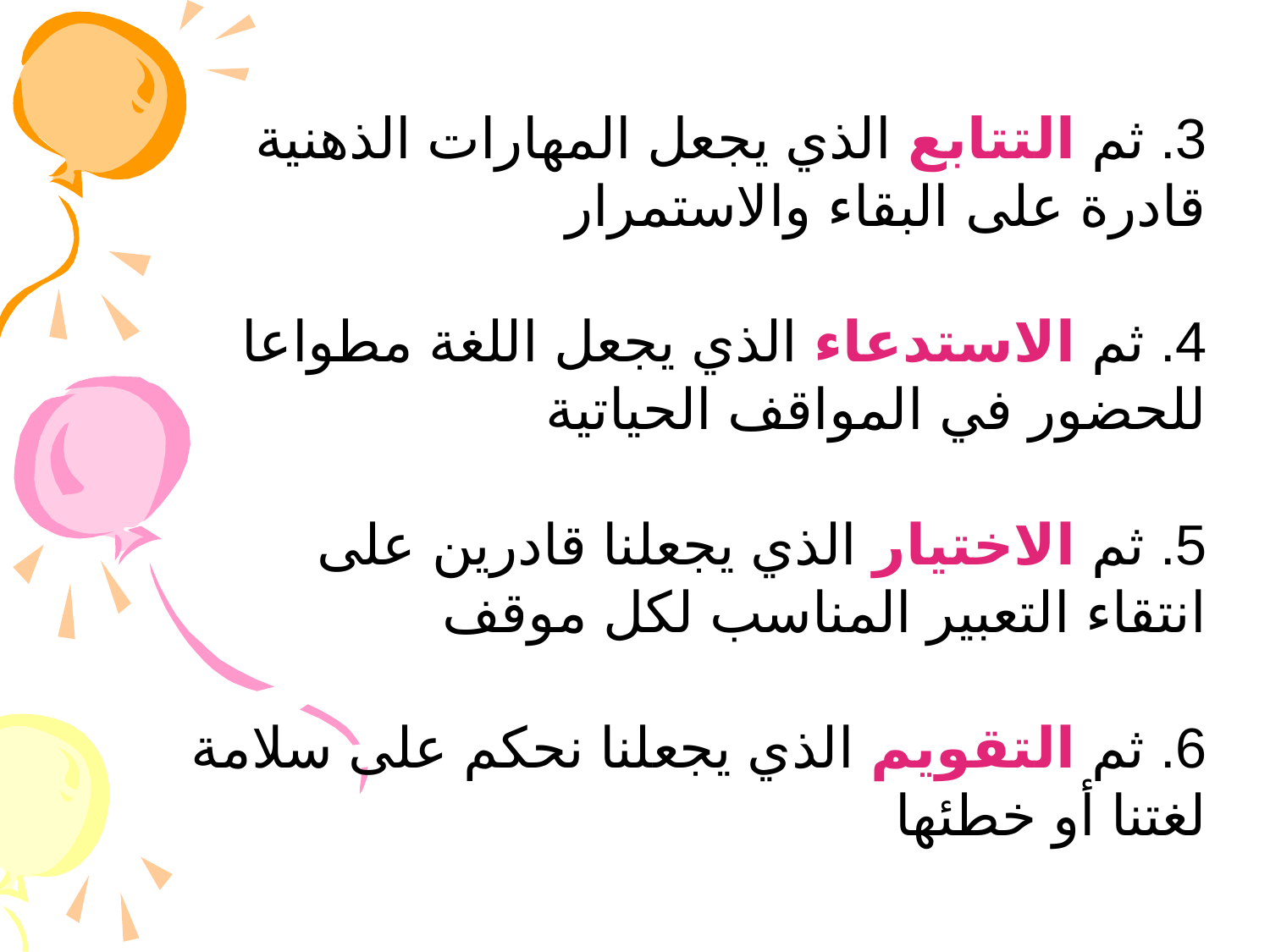

3. ثم التتابع الذي يجعل المهارات الذهنية قادرة على البقاء والاستمرار

4. ثم الاستدعاء الذي يجعل اللغة مطواعا للحضور في المواقف الحياتية

5. ثم الاختيار الذي يجعلنا قادرين على انتقاء التعبير المناسب لكل موقف

6. ثم التقويم الذي يجعلنا نحكم على سلامة لغتنا أو خطئها